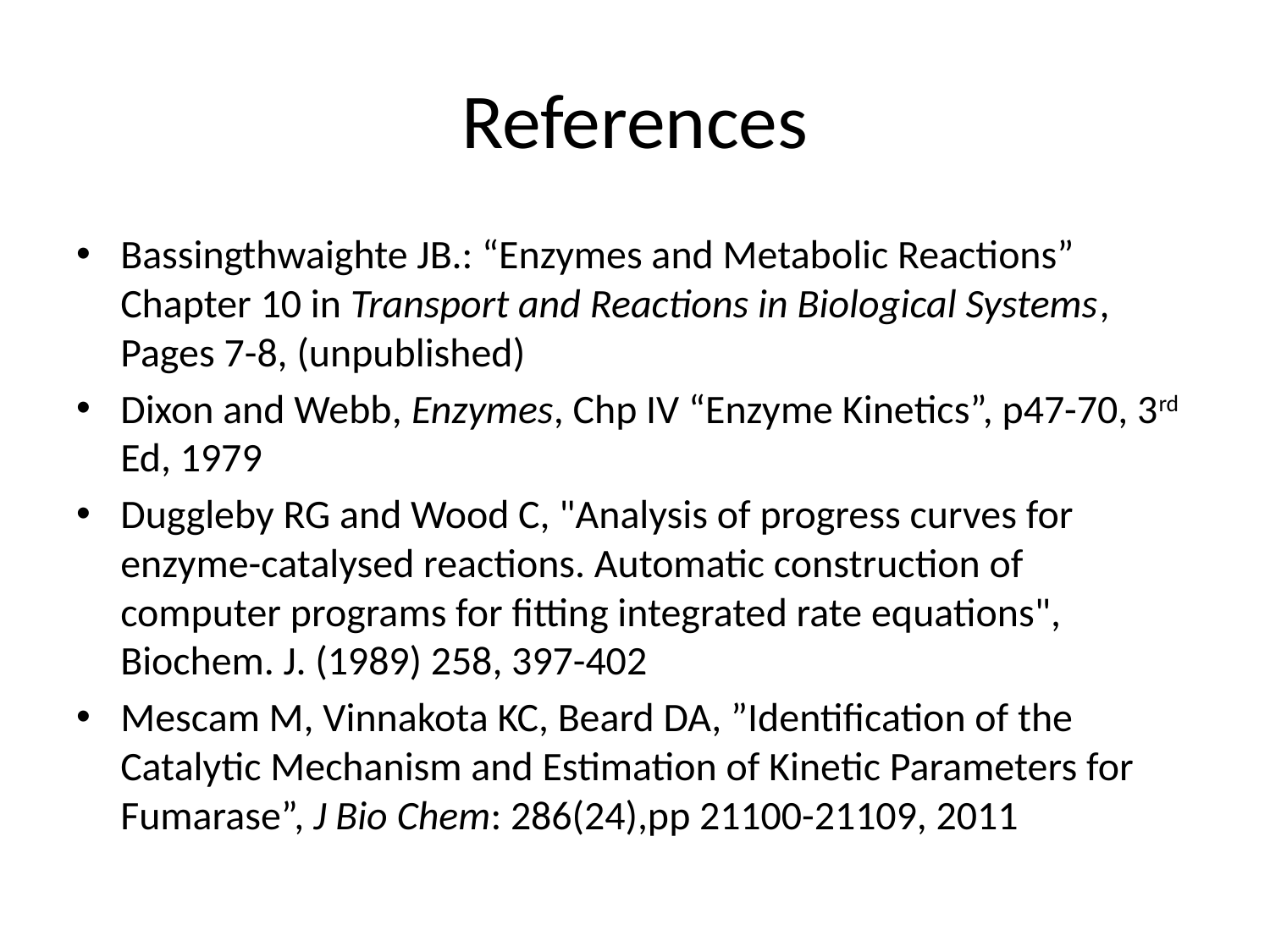

# References
Bassingthwaighte JB.: “Enzymes and Metabolic Reactions” Chapter 10 in Transport and Reactions in Biological Systems, Pages 7-8, (unpublished)
Dixon and Webb, Enzymes, Chp IV “Enzyme Kinetics”, p47-70, 3rd Ed, 1979
Duggleby RG and Wood C, "Analysis of progress curves for enzyme-catalysed reactions. Automatic construction of computer programs for fitting integrated rate equations", Biochem. J. (1989) 258, 397-402
Mescam M, Vinnakota KC, Beard DA, ”Identification of the Catalytic Mechanism and Estimation of Kinetic Parameters for Fumarase”, J Bio Chem: 286(24),pp 21100-21109, 2011